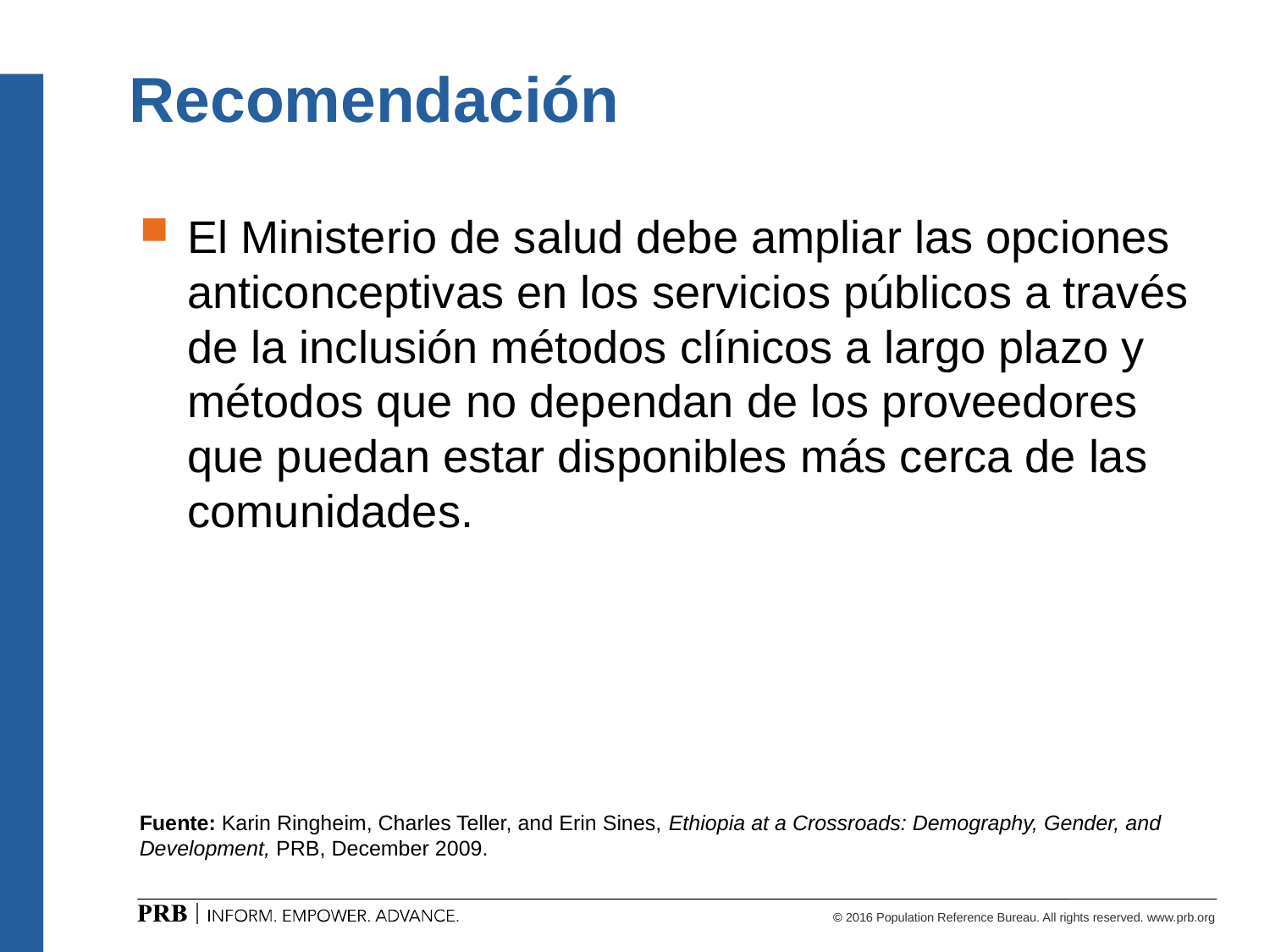

# Recomendación
El Ministerio de salud debe ampliar las opciones anticonceptivas en los servicios públicos a través de la inclusión métodos clínicos a largo plazo y métodos que no dependan de los proveedores que puedan estar disponibles más cerca de las comunidades.
Fuente: Karin Ringheim, Charles Teller, and Erin Sines, Ethiopia at a Crossroads: Demography, Gender, and Development, PRB, December 2009.